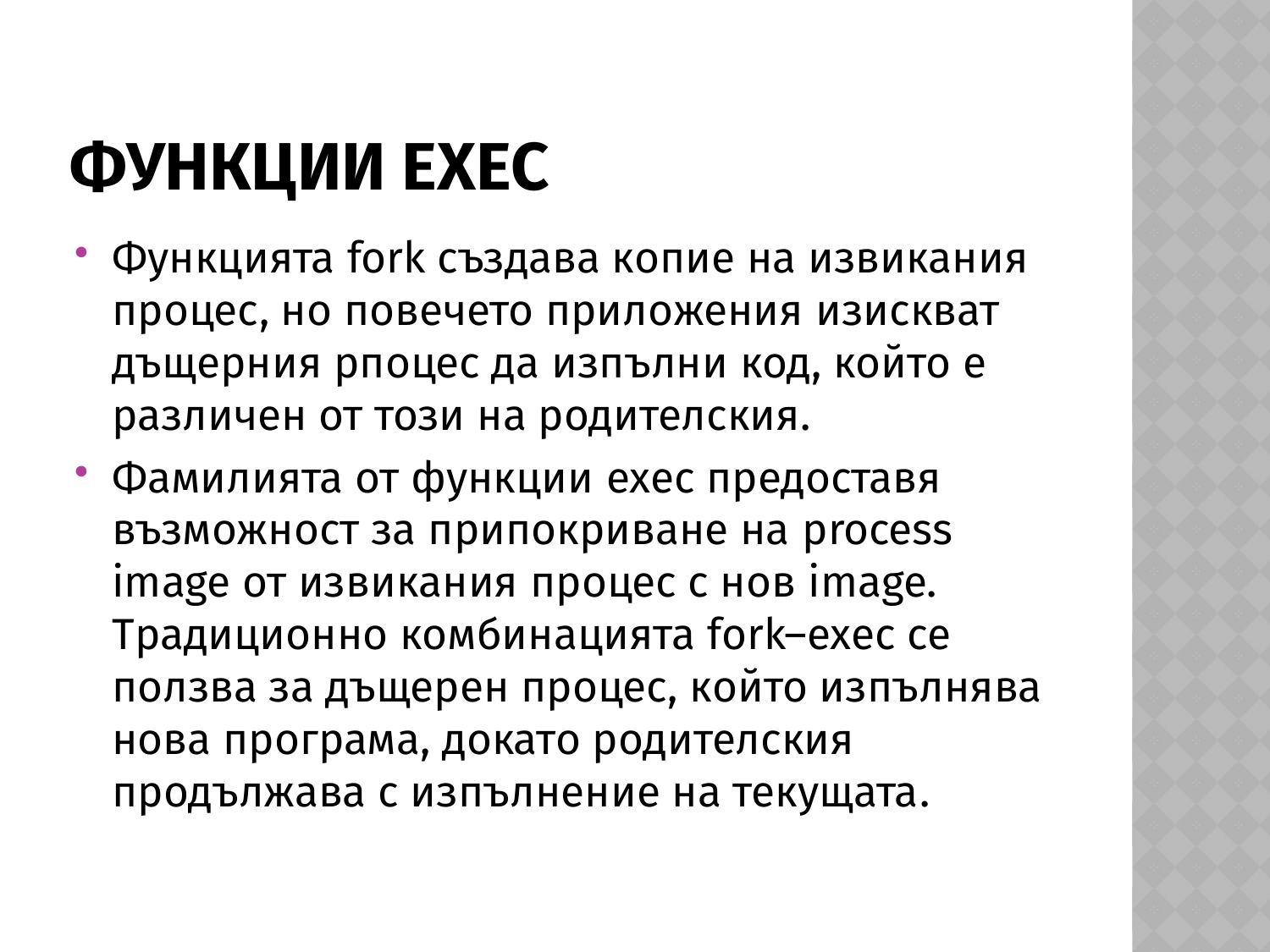

# Функции exec
Функцията fork създава копие на извикания процес, но повечето приложения изискват дъщерния рпоцес да изпълни код, който е различен от този на родителския.
Фамилията от функции exec предоставя възможност за припокриване на process image от извикания процес с нов image. Традиционно комбинацията fork–exec се ползва за дъщерен процес, който изпълнява нова програма, докато родителския продължава с изпълнение на текущата.